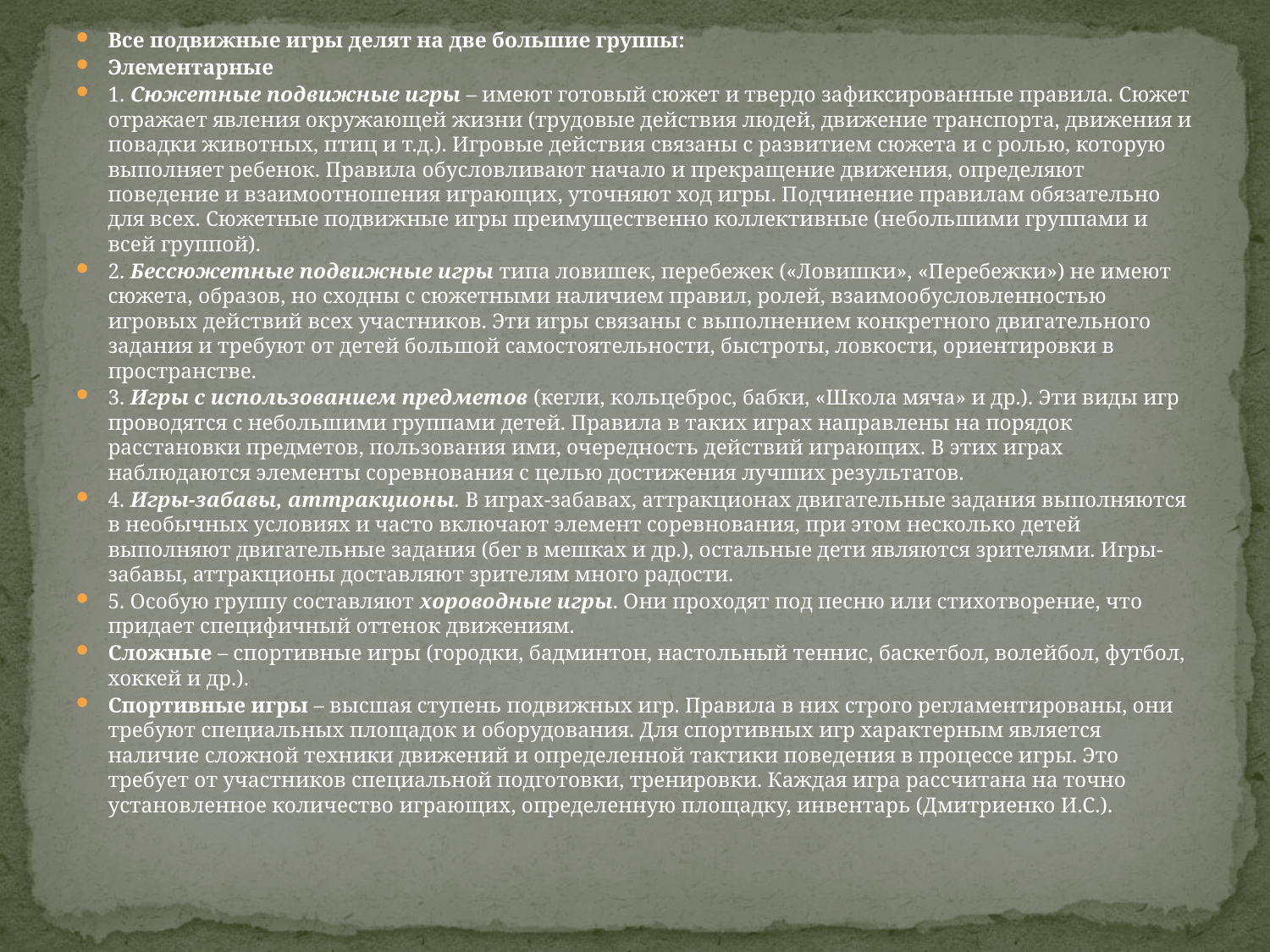

Все подвижные игры делят на две большие группы:
Элементарные
1. Сюжетные подвижные игры – имеют готовый сюжет и твердо зафиксированные правила. Сюжет отражает явления окружающей жизни (трудовые действия людей, движение транспорта, движения и повадки животных, птиц и т.д.). Игровые действия связаны с развитием сюжета и с ролью, которую выполняет ребенок. Правила обусловливают начало и прекращение движения, определяют поведение и взаимоотношения играющих, уточняют ход игры. Подчинение правилам обязательно для всех. Сюжетные подвижные игры преимущественно коллективные (небольшими группами и всей группой).
2. Бессюжетные подвижные игры типа ловишек, перебежек («Ловишки», «Перебежки») не имеют сюжета, образов, но сходны с сюжетными наличием правил, ролей, взаимообусловленностью игровых действий всех участников. Эти игры связаны с выполнением конкретного двигательного задания и требуют от детей большой самостоятельности, быстроты, ловкости, ориентировки в пространстве.
3. Игры с использованием предметов (кегли, кольцеброс, бабки, «Школа мяча» и др.). Эти виды игр проводятся с небольшими группами детей. Правила в таких играх направлены на порядок расстановки предметов, пользования ими, очередность действий играющих. В этих играх наблюдаются элементы соревнования с целью достижения лучших результатов.
4. Игры-забавы, аттракционы. В играх-забавах, аттракционах двигательные задания выполняются в необычных условиях и часто включают элемент соревнования, при этом несколько детей выполняют двигательные задания (бег в мешках и др.), остальные дети являются зрителями. Игры-забавы, аттракционы доставляют зрителям много радости.
5. Особую группу составляют хороводные игры. Они проходят под песню или стихотворение, что придает специфичный оттенок движениям.
Сложные – спортивные игры (городки, бадминтон, настольный теннис, баскетбол, волейбол, футбол, хоккей и др.).
Спортивные игры – высшая ступень подвижных игр. Правила в них строго регламентированы, они требуют специальных площадок и оборудования. Для спортивных игр характерным является наличие сложной техники движений и определенной тактики поведения в процессе игры. Это требует от участников специальной подготовки, тренировки. Каждая игра рассчитана на точно установленное количество играющих, определенную площадку, инвентарь (Дмитриенко И.С.).

#